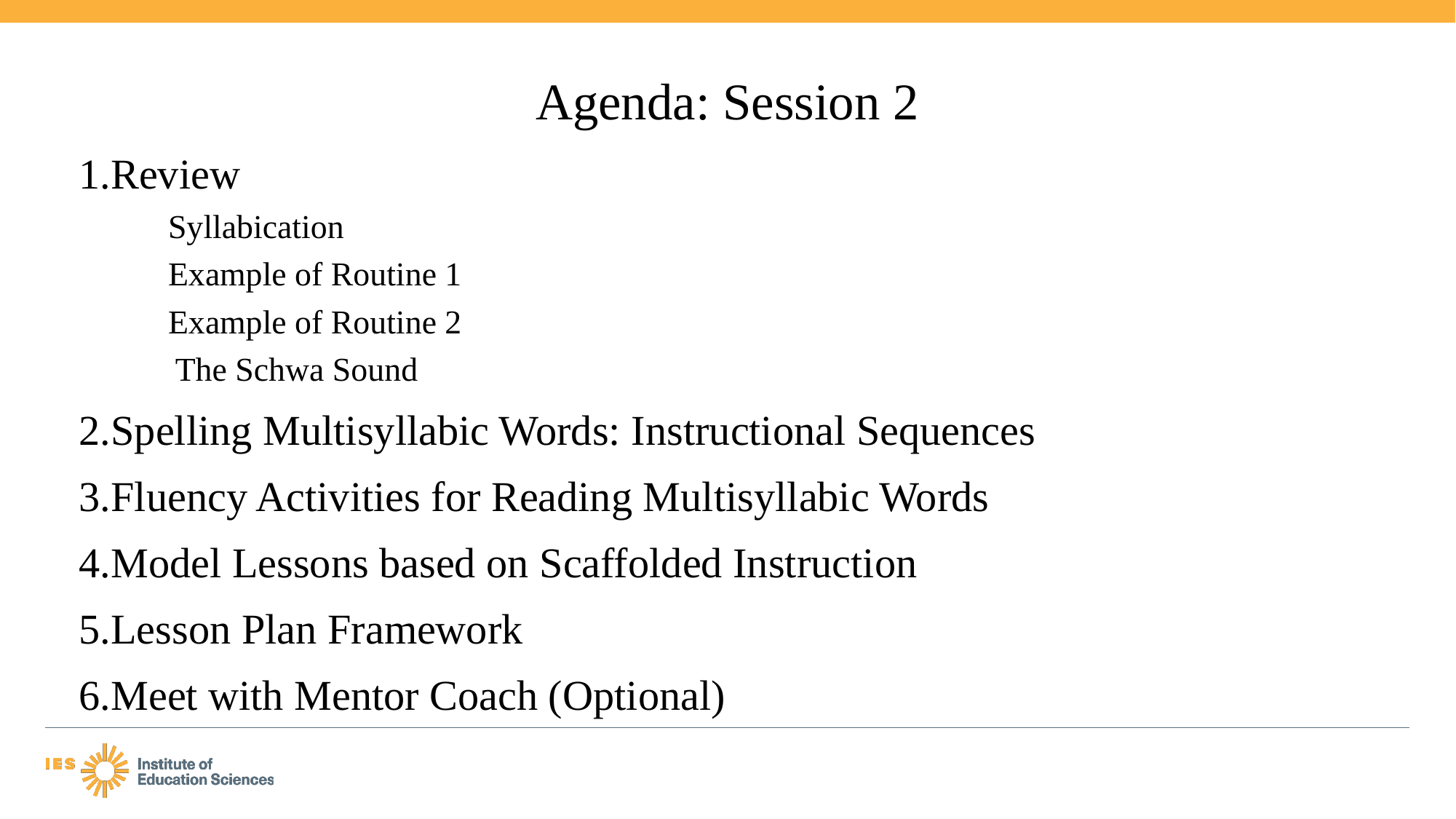

# Agenda: Session 2
Review
Syllabication
Example of Routine 1
Example of Routine 2
The Schwa Sound
Spelling Multisyllabic Words: Instructional Sequences
Fluency Activities for Reading Multisyllabic Words
Model Lessons based on Scaffolded Instruction
Lesson Plan Framework
Meet with Mentor Coach (Optional)